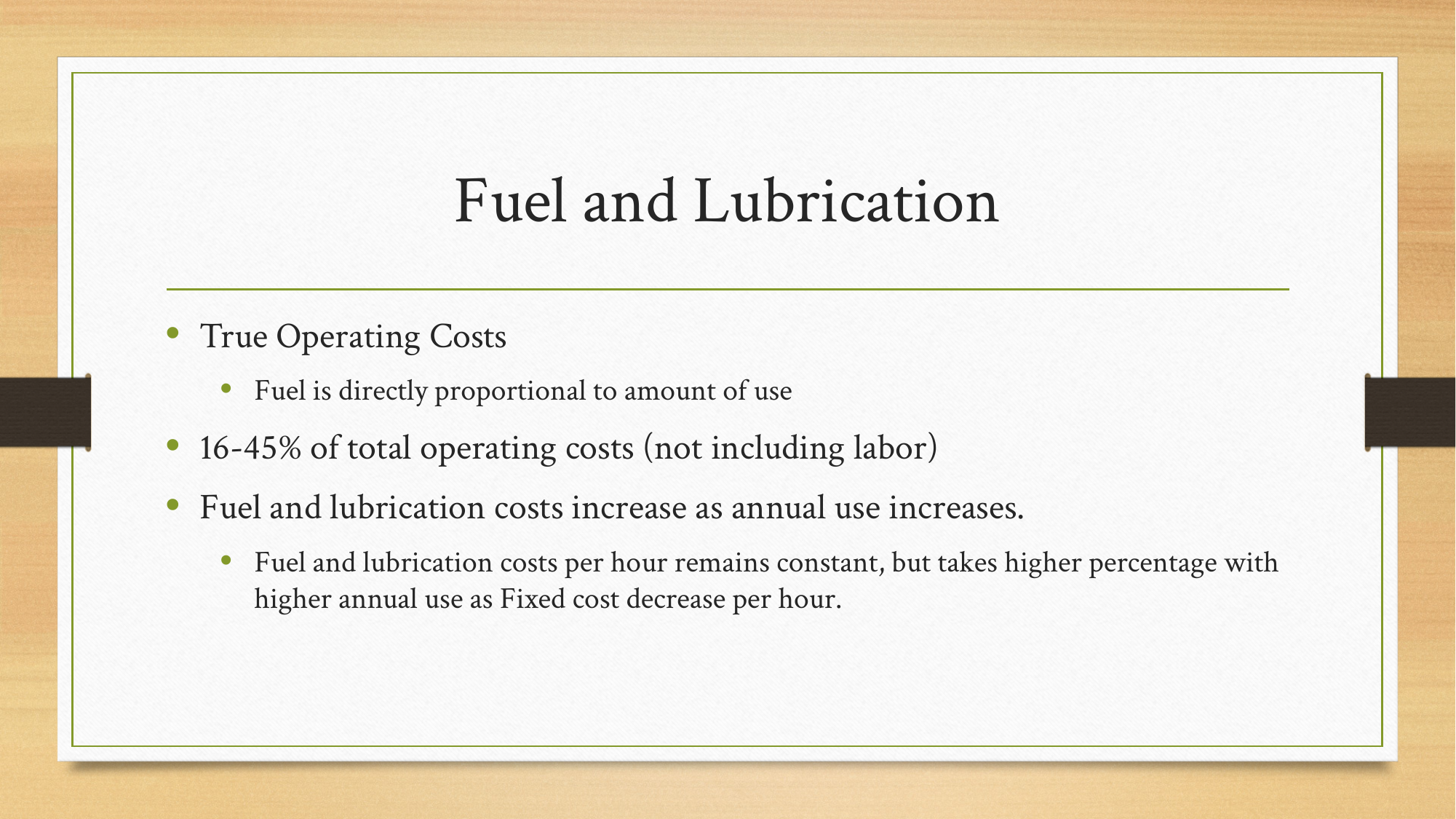

# Fuel and Lubrication
True Operating Costs
Fuel is directly proportional to amount of use
16-45% of total operating costs (not including labor)
Fuel and lubrication costs increase as annual use increases.
Fuel and lubrication costs per hour remains constant, but takes higher percentage with higher annual use as Fixed cost decrease per hour.